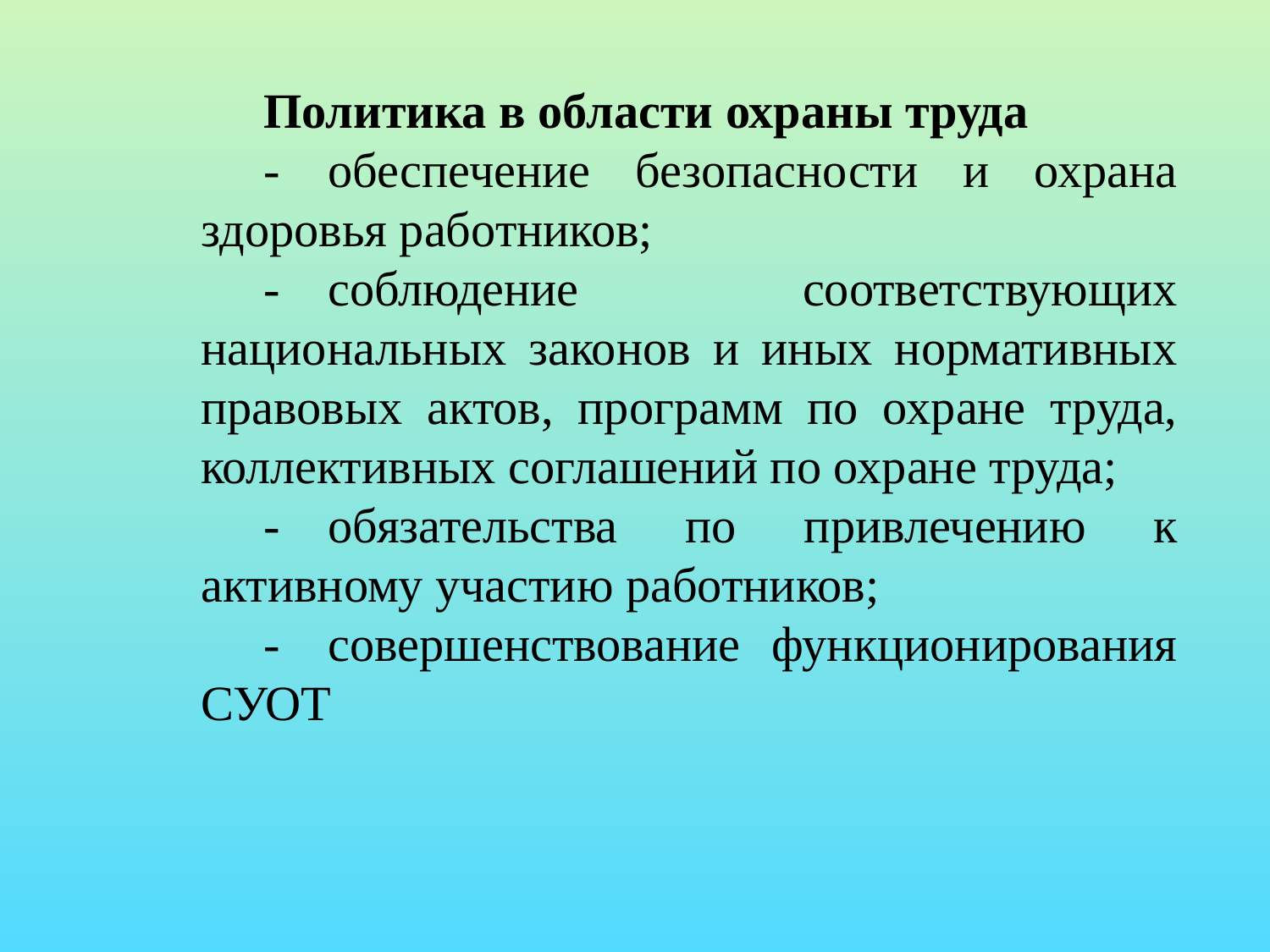

Политика в области охраны труда
-	обеспечение безопасности и охрана здоровья работников;
-	соблюдение соответствующих национальных законов и иных нормативных правовых актов, программ по охране труда, коллективных соглашений по охране труда;
-	обязательства по привлечению к активному участию работников;
-	совершенствование функционирования СУОТ